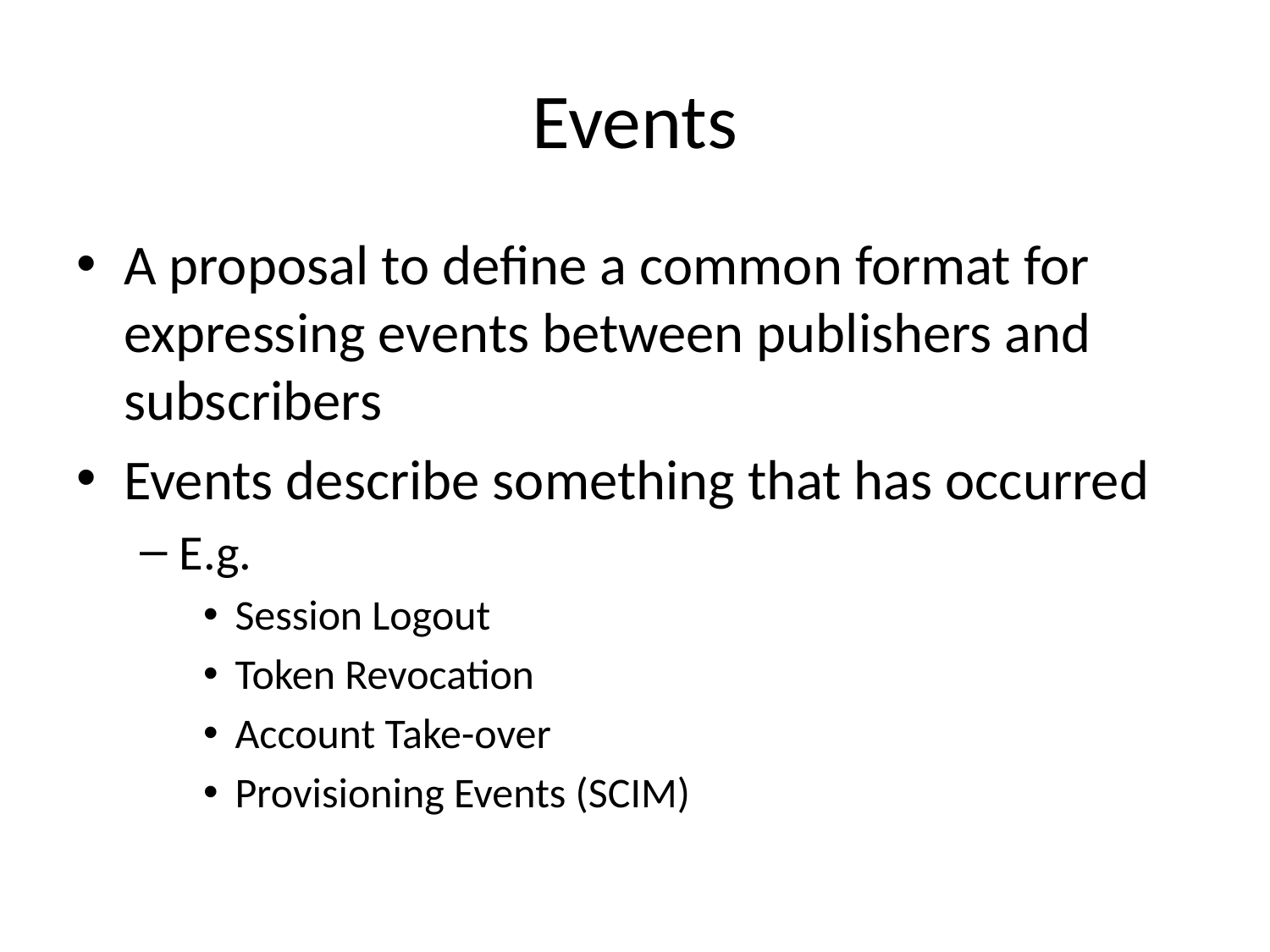

# Events
A proposal to define a common format for expressing events between publishers and subscribers
Events describe something that has occurred
E.g.
Session Logout
Token Revocation
Account Take-over
Provisioning Events (SCIM)